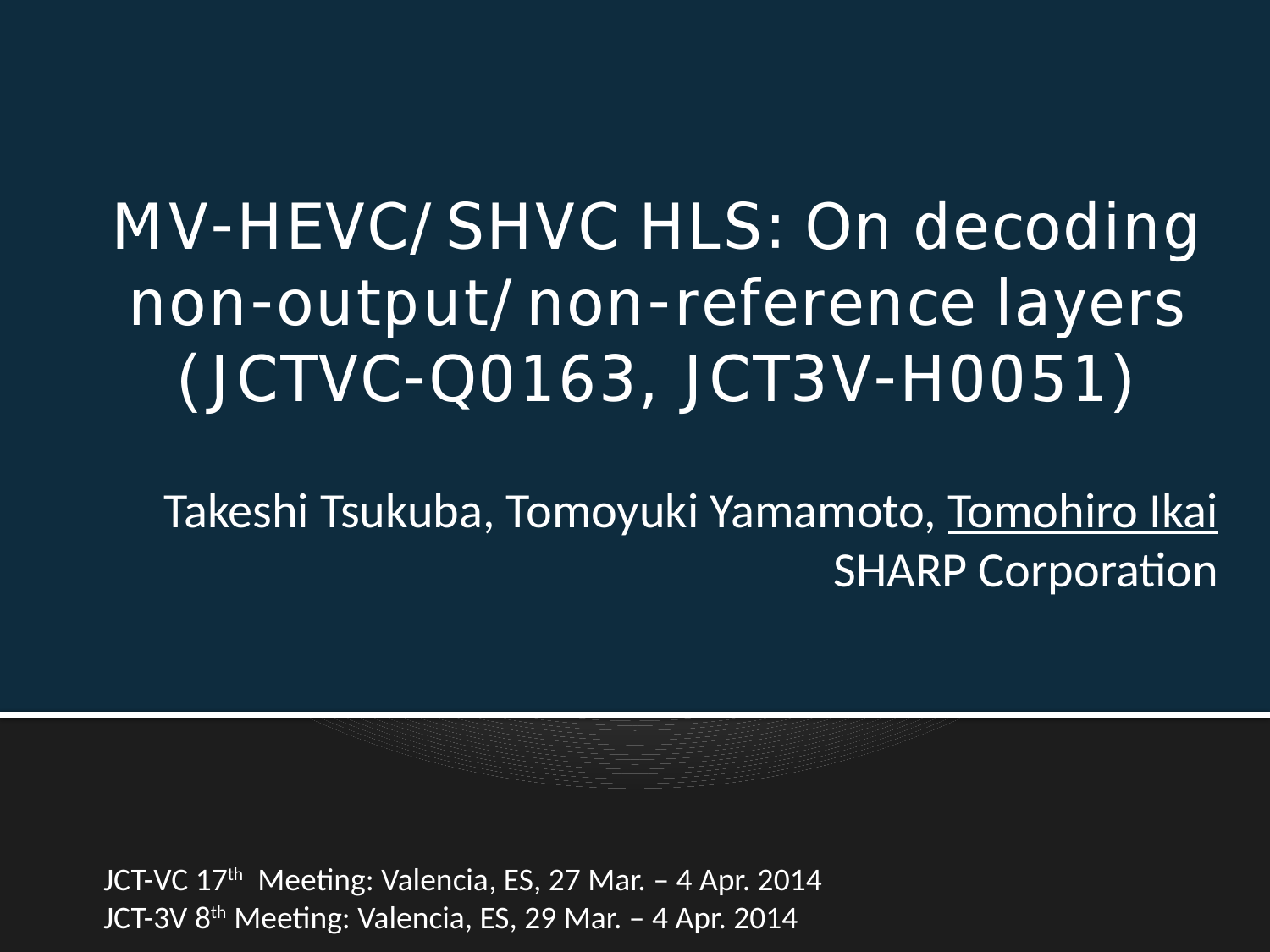

# MV-HEVC/SHVC HLS: On decoding non-output/non-reference layers (JCTVC-Q0163, JCT3V-H0051)

Takeshi Tsukuba, Tomoyuki Yamamoto, Tomohiro Ikai
SHARP Corporation

JCT-VC 17th  Meeting: Valencia, ES, 27 Mar. – 4 Apr. 2014
JCT-3V 8th Meeting: Valencia, ES, 29 Mar. – 4 Apr. 2014